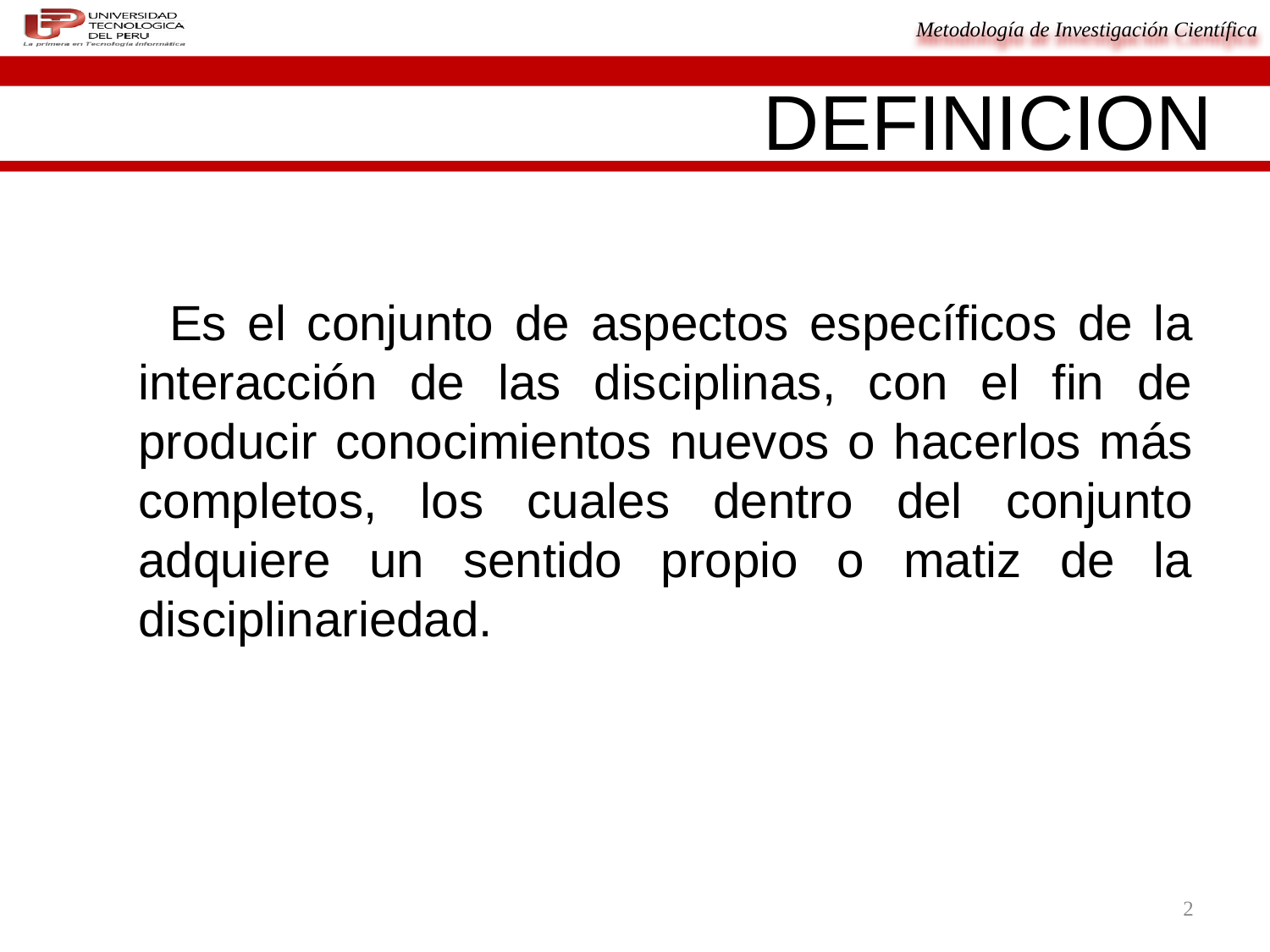

# DEFINICION

    Es el conjunto de aspectos específicos de la interacción de las disciplinas, con el fin de producir conocimientos nuevos o hacerlos más completos, los cuales dentro del conjunto adquiere un sentido propio o matiz de la disciplinariedad.

2